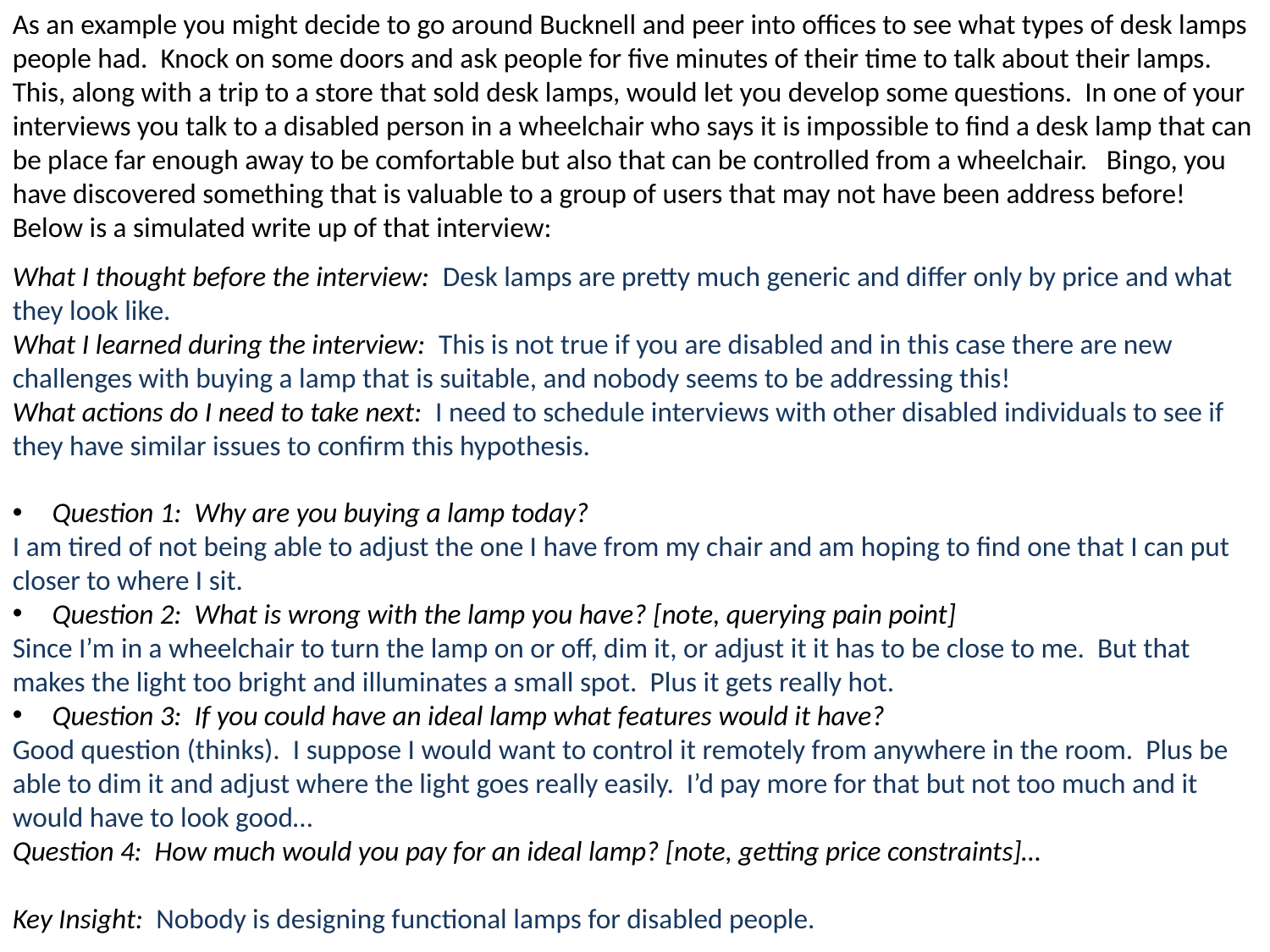

As an example you might decide to go around Bucknell and peer into offices to see what types of desk lamps people had.  Knock on some doors and ask people for five minutes of their time to talk about their lamps.  This, along with a trip to a store that sold desk lamps, would let you develop some questions.  In one of your interviews you talk to a disabled person in a wheelchair who says it is impossible to find a desk lamp that can be place far enough away to be comfortable but also that can be controlled from a wheelchair.   Bingo, you have discovered something that is valuable to a group of users that may not have been address before!  Below is a simulated write up of that interview:
What I thought before the interview:  Desk lamps are pretty much generic and differ only by price and what they look like.
What I learned during the interview:  This is not true if you are disabled and in this case there are new challenges with buying a lamp that is suitable, and nobody seems to be addressing this!
What actions do I need to take next:  I need to schedule interviews with other disabled individuals to see if they have similar issues to confirm this hypothesis.

Question 1:  Why are you buying a lamp today?
I am tired of not being able to adjust the one I have from my chair and am hoping to find one that I can put closer to where I sit.
Question 2:  What is wrong with the lamp you have? [note, querying pain point]
Since I’m in a wheelchair to turn the lamp on or off, dim it, or adjust it it has to be close to me.  But that makes the light too bright and illuminates a small spot.  Plus it gets really hot.
Question 3:  If you could have an ideal lamp what features would it have?
Good question (thinks).  I suppose I would want to control it remotely from anywhere in the room.  Plus be able to dim it and adjust where the light goes really easily.  I’d pay more for that but not too much and it would have to look good…
Question 4:  How much would you pay for an ideal lamp? [note, getting price constraints]…

Key Insight:  Nobody is designing functional lamps for disabled people.